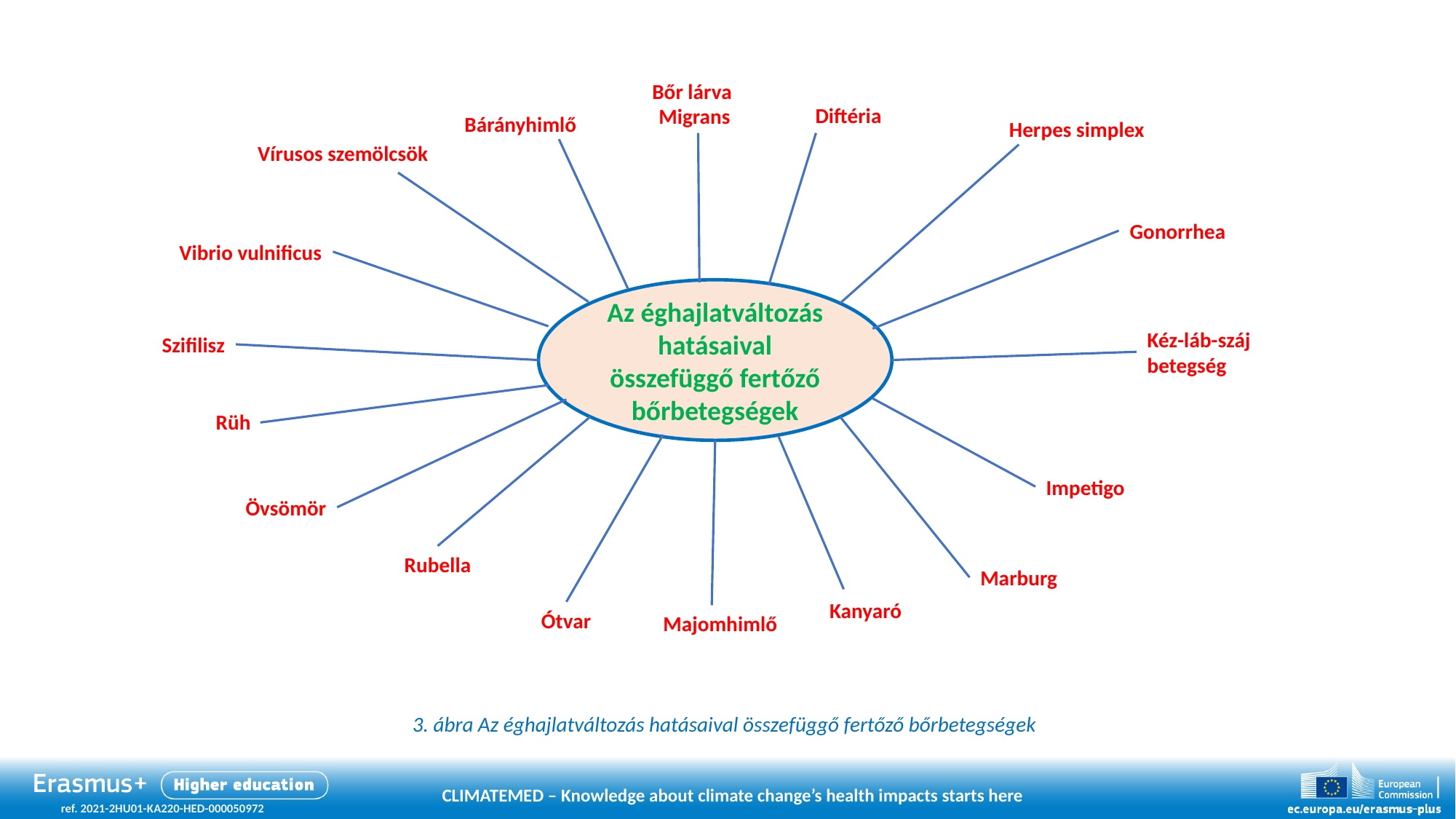

Bőr lárva
Migrans
Diftéria
Bárányhimlő
Herpes simplex
Vírusos szemölcsök
Gonorrhea
Vibrio vulnificus
Az éghajlatváltozás hatásaival összefüggő fertőző bőrbetegségek
Kéz-láb-száj
betegség
Szifilisz
Rüh
Impetigo
Övsömör
Rubella
Marburg
Kanyaró
Ótvar
Majomhimlő
3. ábra Az éghajlatváltozás hatásaival összefüggő fertőző bőrbetegségek